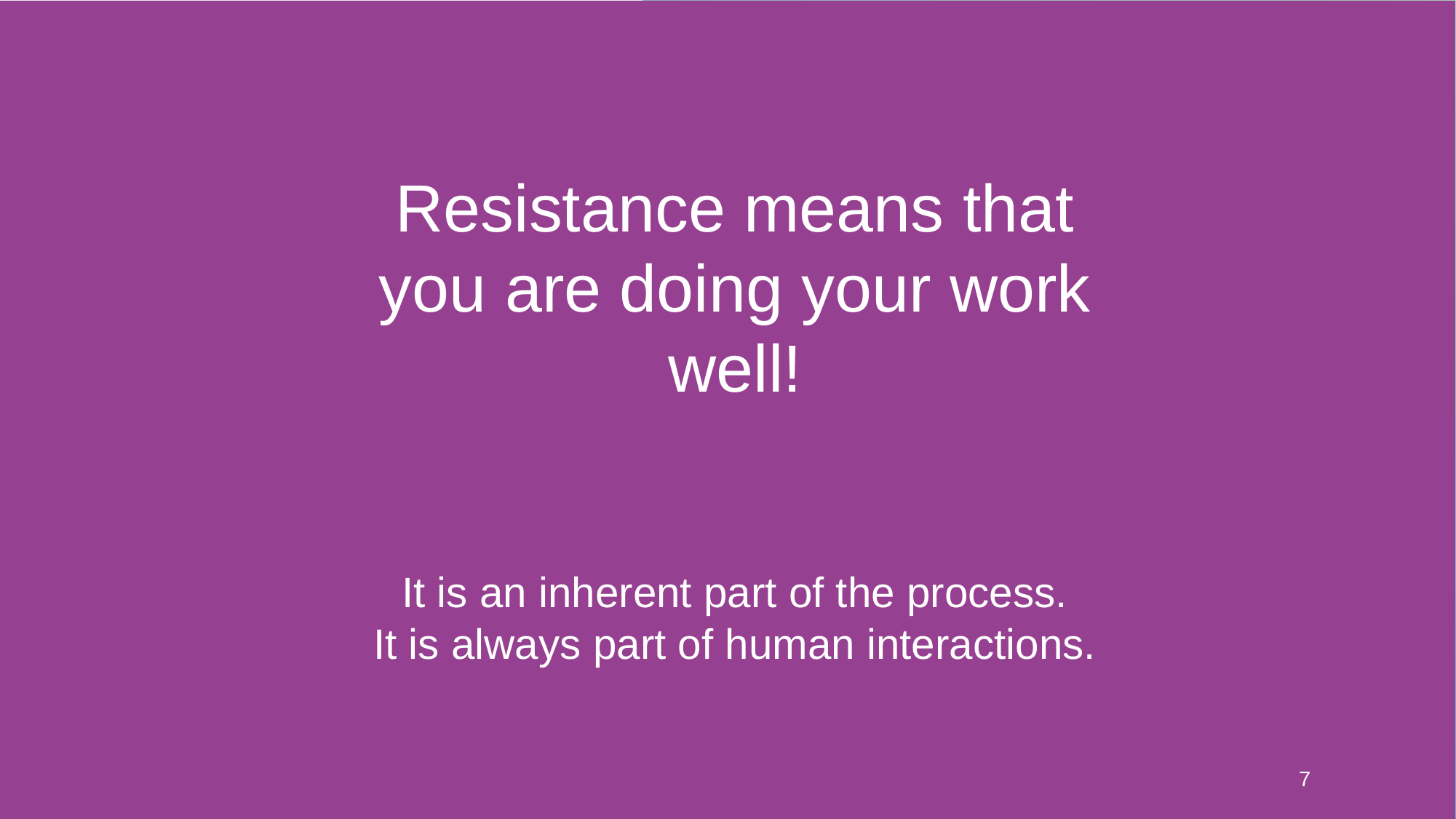

Resistance means that you are doing your work well!

It is an inherent part of the process.
It is always part of human interactions.
7